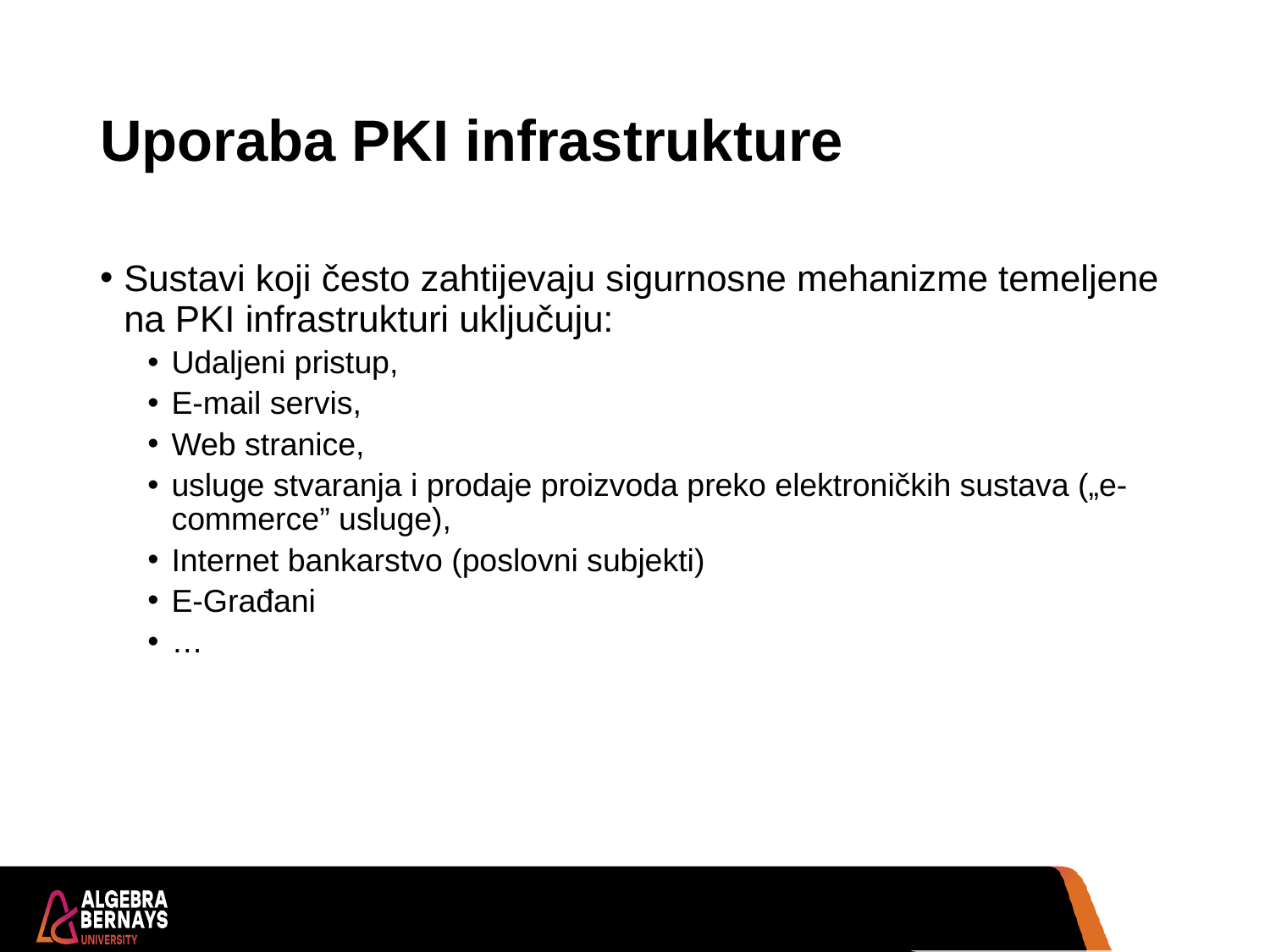

# Uporaba PKI infrastrukture
Sustavi koji često zahtijevaju sigurnosne mehanizme temeljene na PKI infrastrukturi uključuju:
Udaljeni pristup,
E-mail servis,
Web stranice,
usluge stvaranja i prodaje proizvoda preko elektroničkih sustava („e-commerce” usluge),
Internet bankarstvo (poslovni subjekti)
E-Građani
…